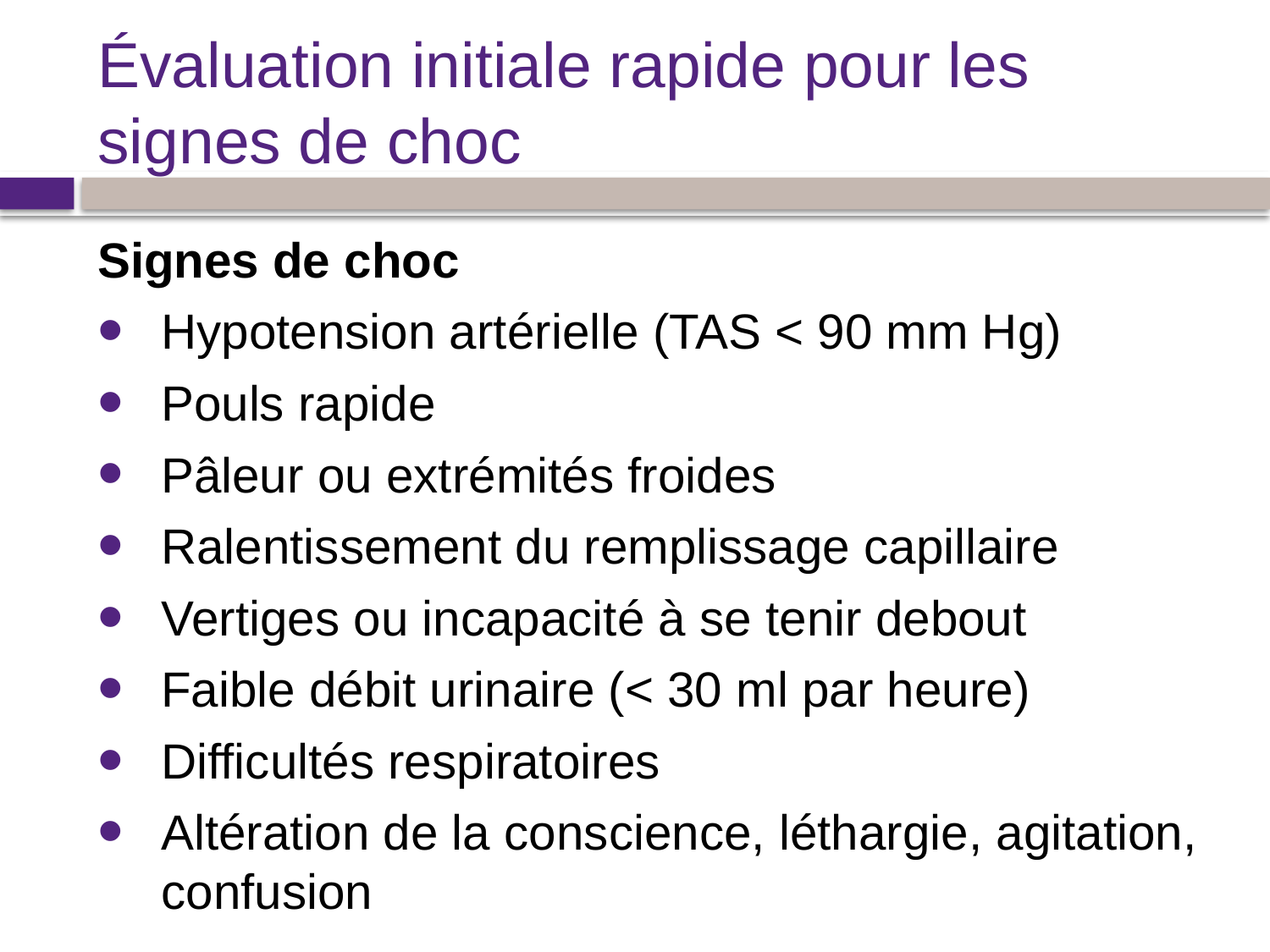

# Évaluation initiale rapide pour les signes de choc
Signes de choc
Hypotension artérielle (TAS < 90 mm Hg)
Pouls rapide
Pâleur ou extrémités froides
Ralentissement du remplissage capillaire
Vertiges ou incapacité à se tenir debout
Faible débit urinaire (< 30 ml par heure)
Difficultés respiratoires
Altération de la conscience, léthargie, agitation, confusion